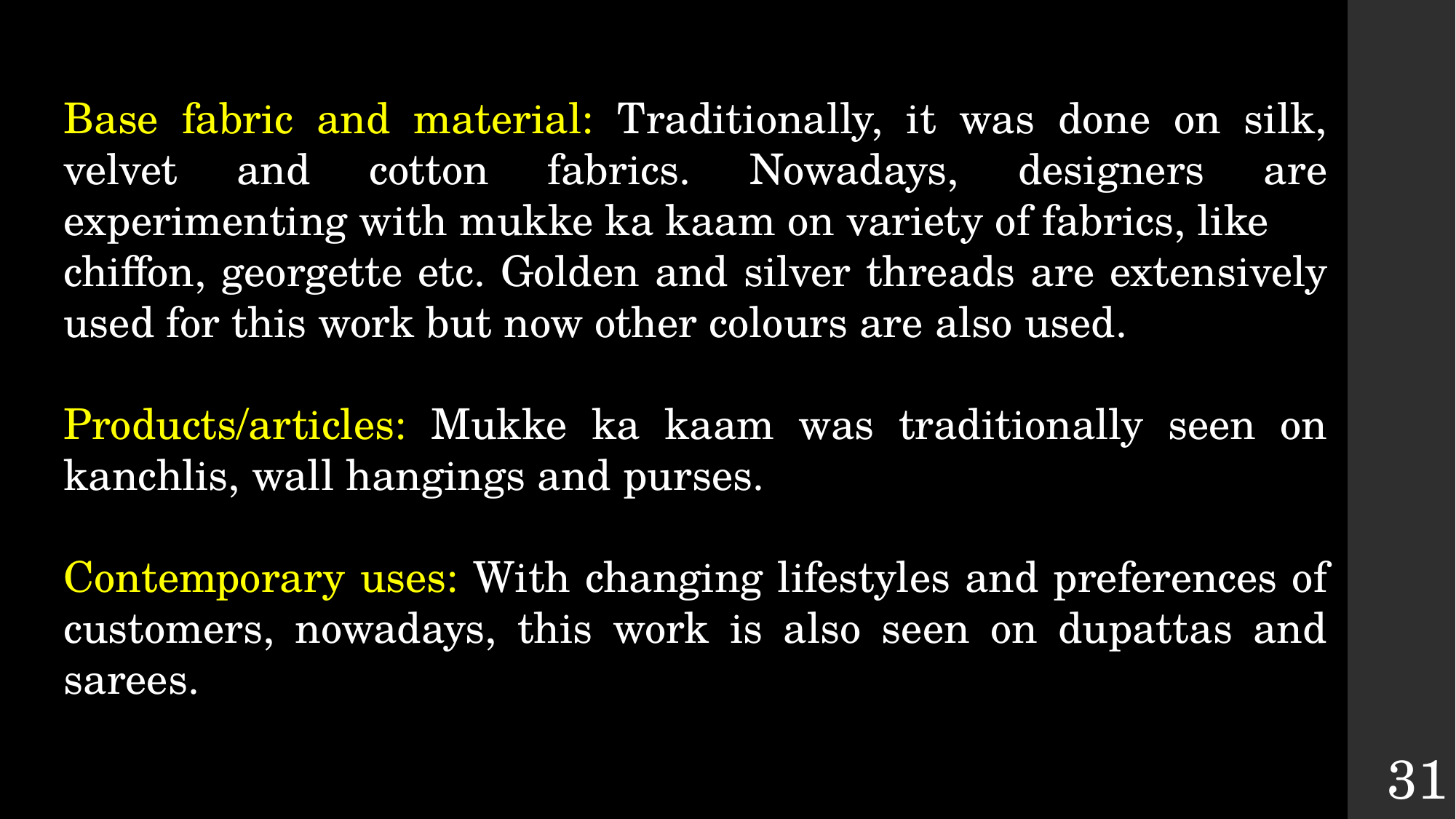

Base fabric and material: Traditionally, it was done on silk, velvet and cotton fabrics. Nowadays, designers are experimenting with mukke ka kaam on variety of fabrics, like
chiffon, georgette etc. Golden and silver threads are extensively used for this work but now other colours are also used.

Products/articles: Mukke ka kaam was traditionally seen on kanchlis, wall hangings and purses.

Contemporary uses: With changing lifestyles and preferences of customers, nowadays, this work is also seen on dupattas and sarees.
31